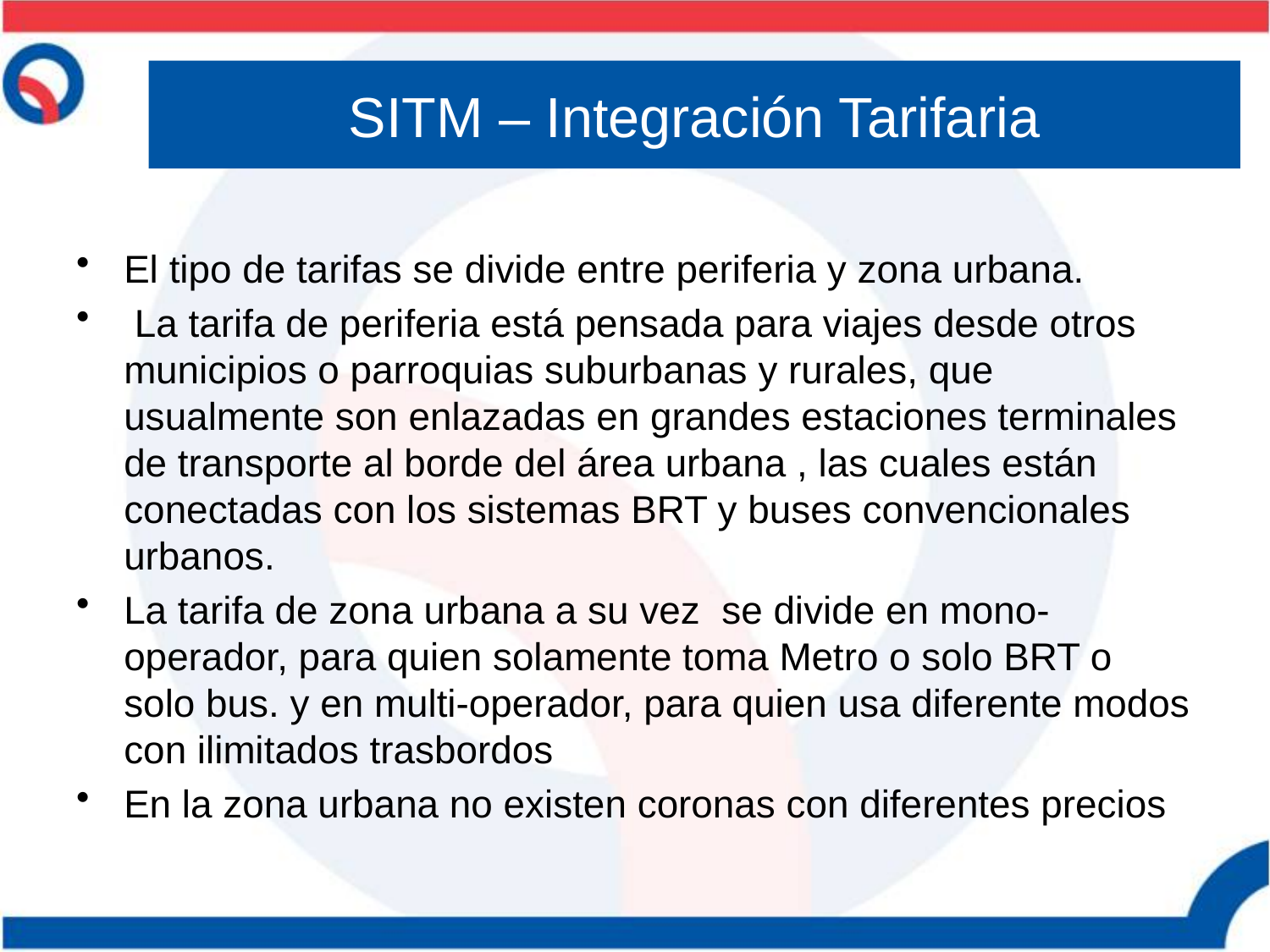

# SITM – Integración Tarifaria
El tipo de tarifas se divide entre periferia y zona urbana.
 La tarifa de periferia está pensada para viajes desde otros municipios o parroquias suburbanas y rurales, que usualmente son enlazadas en grandes estaciones terminales de transporte al borde del área urbana , las cuales están conectadas con los sistemas BRT y buses convencionales urbanos.
La tarifa de zona urbana a su vez  se divide en mono-operador, para quien solamente toma Metro o solo BRT o solo bus. y en multi-operador, para quien usa diferente modos con ilimitados trasbordos
En la zona urbana no existen coronas con diferentes precios